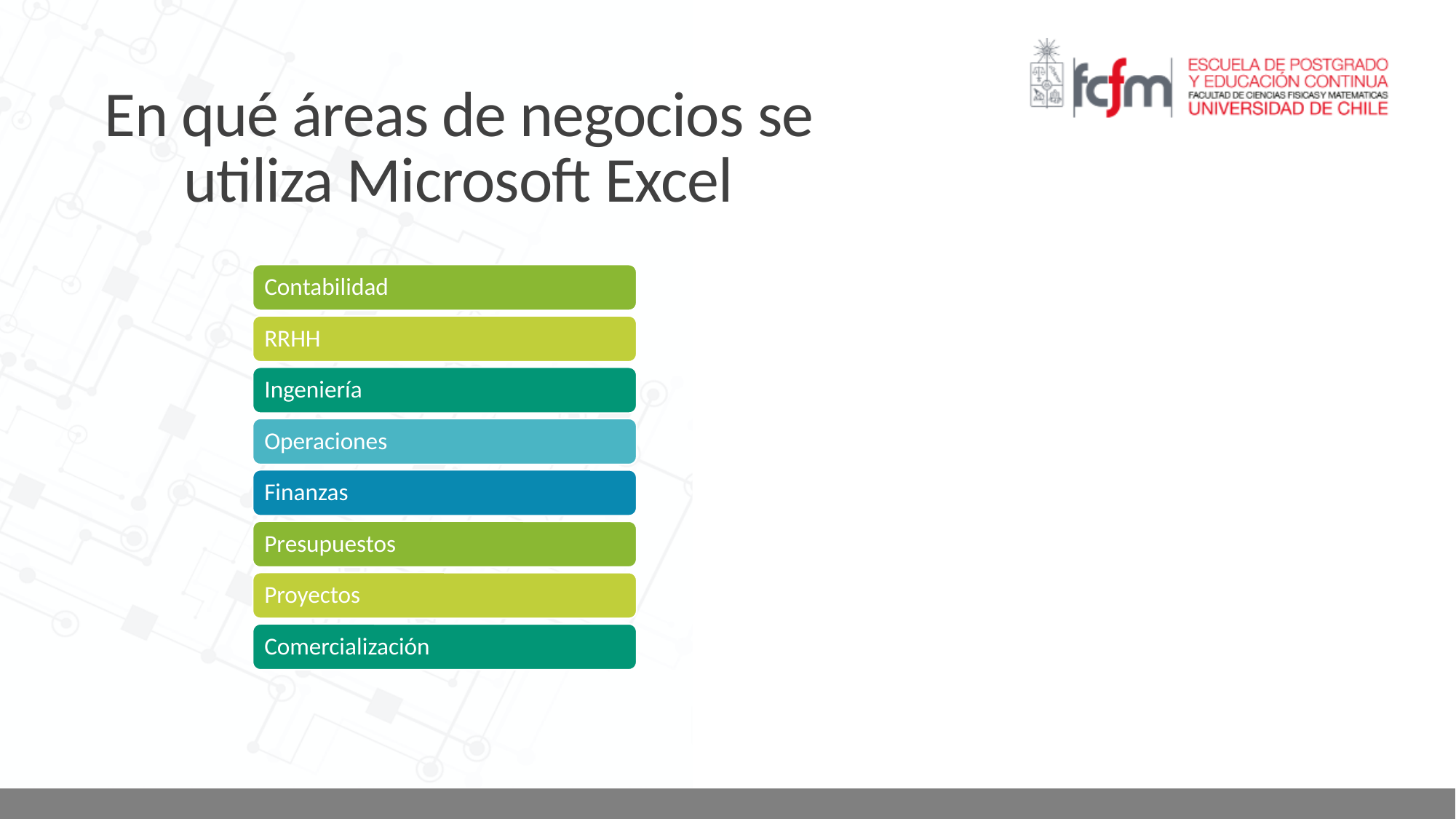

En qué áreas de negocios se utiliza Microsoft Excel
Contabilidad
RRHH
Ingeniería
Operaciones
Finanzas
Presupuestos
Proyectos
Comercialización